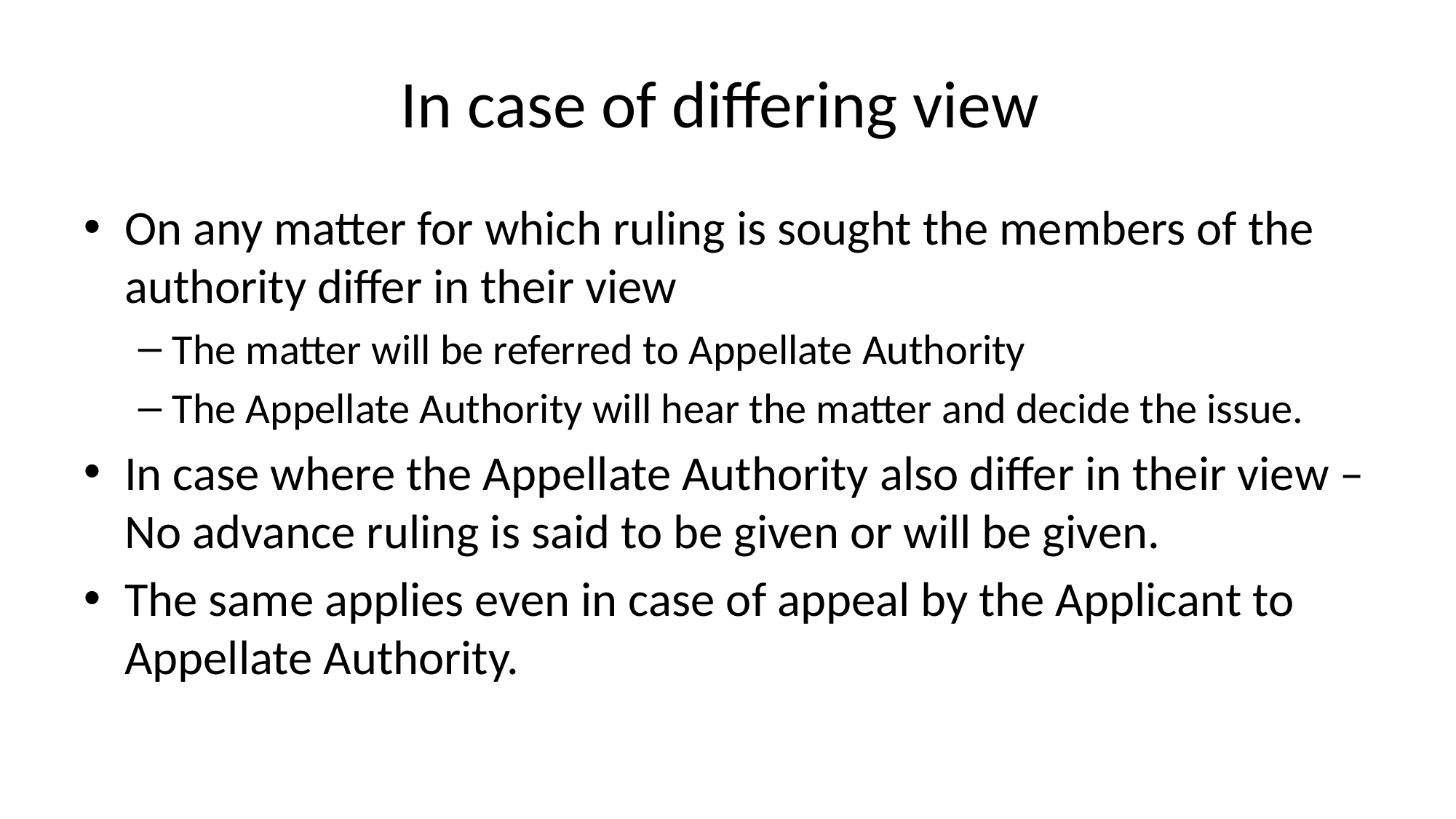

# In case of differing view
On any matter for which ruling is sought the members of the authority differ in their view
The matter will be referred to Appellate Authority
The Appellate Authority will hear the matter and decide the issue.
In case where the Appellate Authority also differ in their view – No advance ruling is said to be given or will be given.
The same applies even in case of appeal by the Applicant to Appellate Authority.